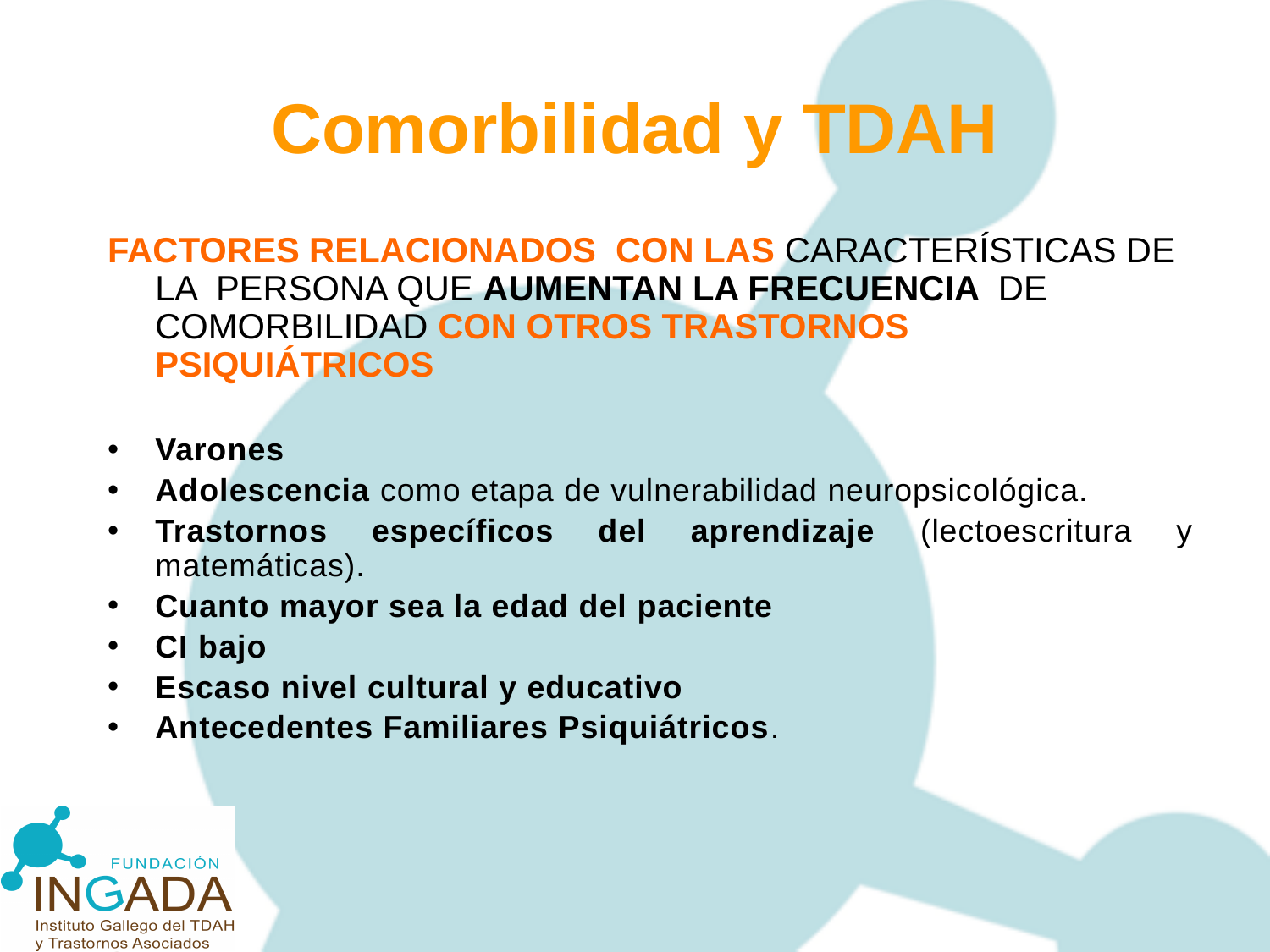

Comorbilidad y TDAH
FACTORES RELACIONADOS  CON LAS CARACTERÍSTICAS DE LA  PERSONA QUE AUMENTAN LA FRECUENCIA  DE COMORBILIDAD CON OTROS TRASTORNOS PSIQUIÁTRICOS
Varones
Adolescencia como etapa de vulnerabilidad neuropsicológica.
Trastornos específicos del aprendizaje (lectoescritura y matemáticas).
Cuanto mayor sea la edad del paciente
CI bajo
Escaso nivel cultural y educativo
Antecedentes Familiares Psiquiátricos.